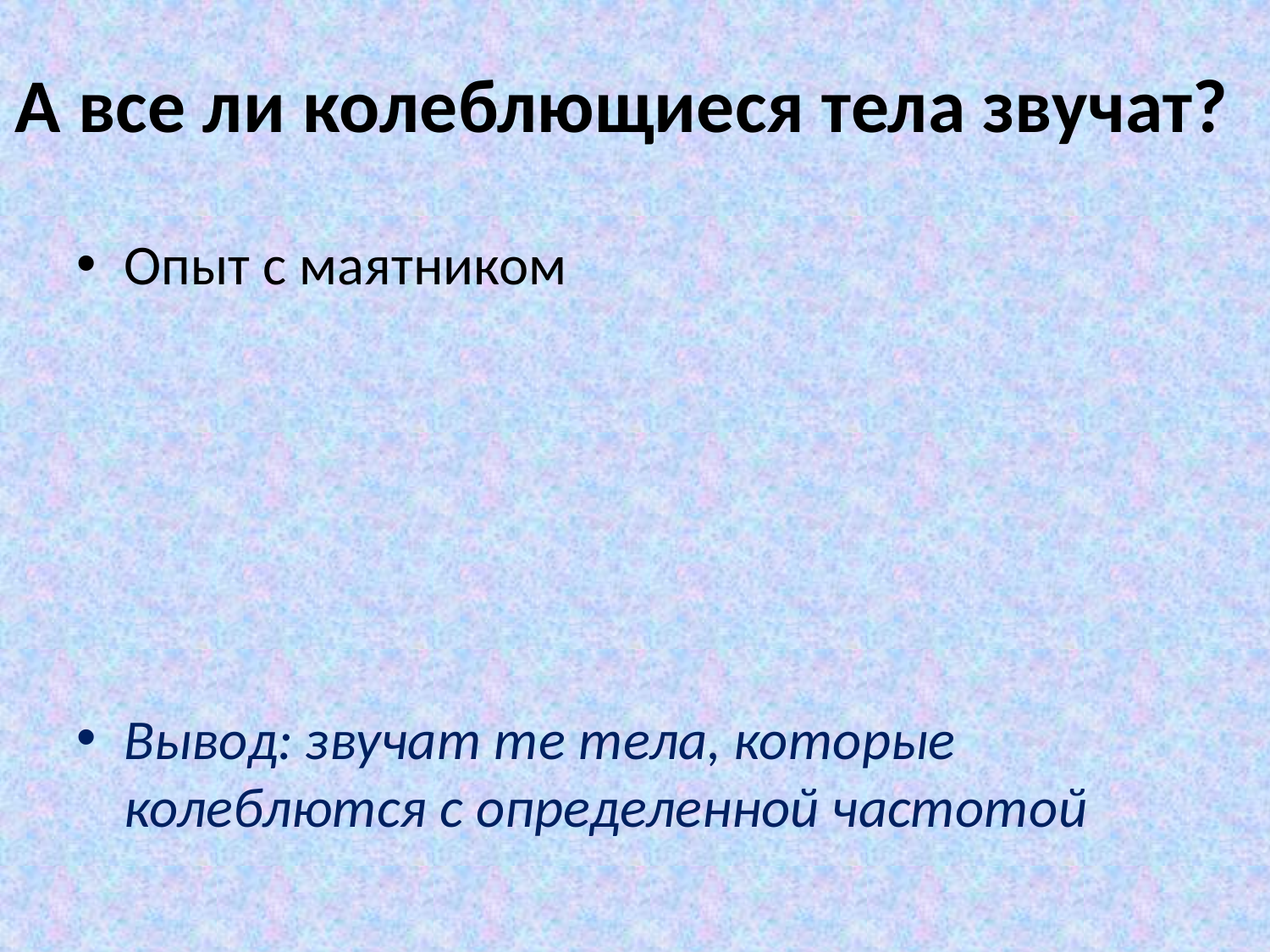

# А все ли колеблющиеся тела звучат?
Опыт с маятником

Вывод: звучат те тела, которые колеблются с определенной частотой